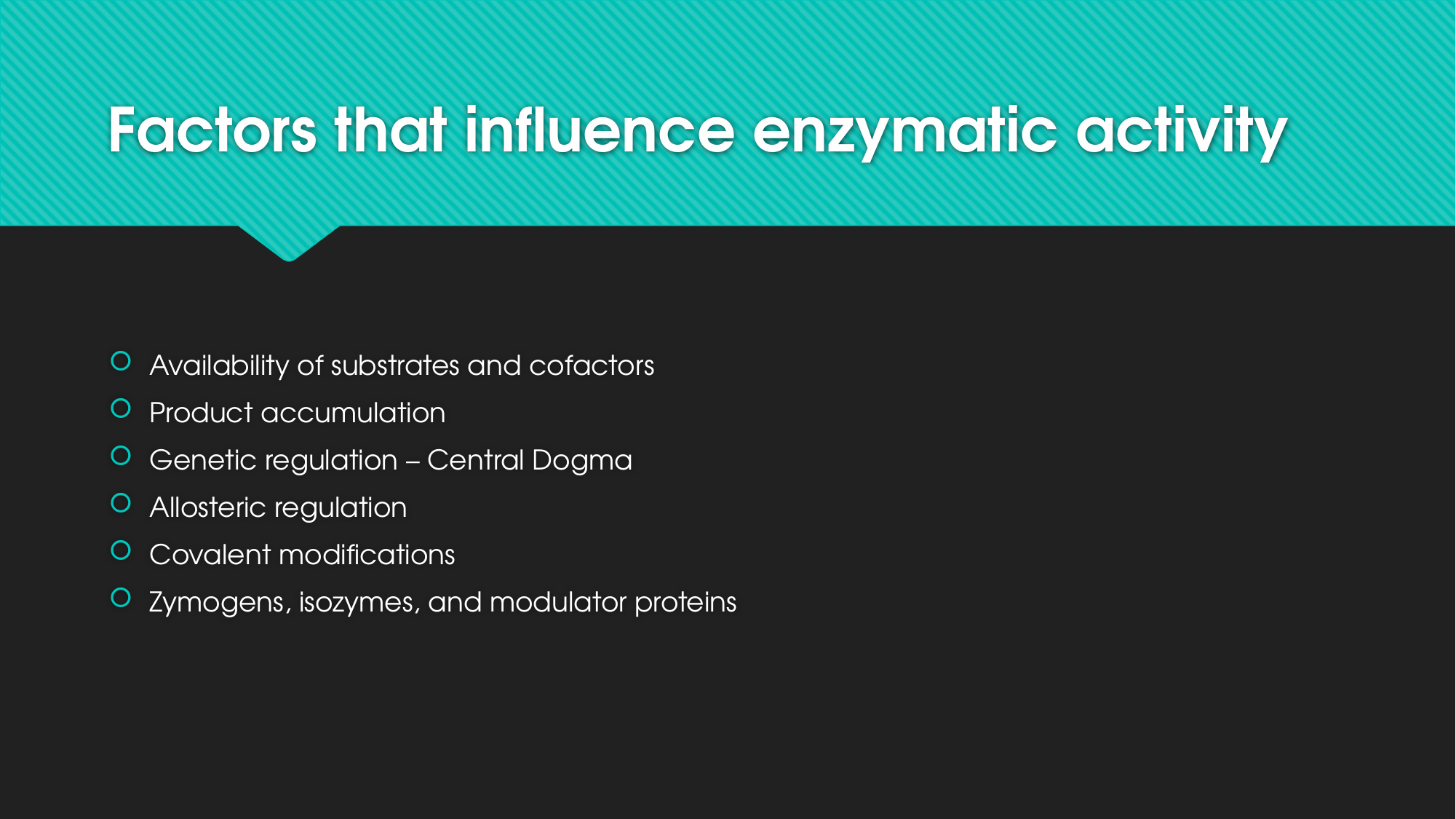

# Factors that influence enzymatic activity
Availability of substrates and cofactors
Product accumulation
Genetic regulation – Central Dogma
Allosteric regulation
Covalent modifications
Zymogens, isozymes, and modulator proteins